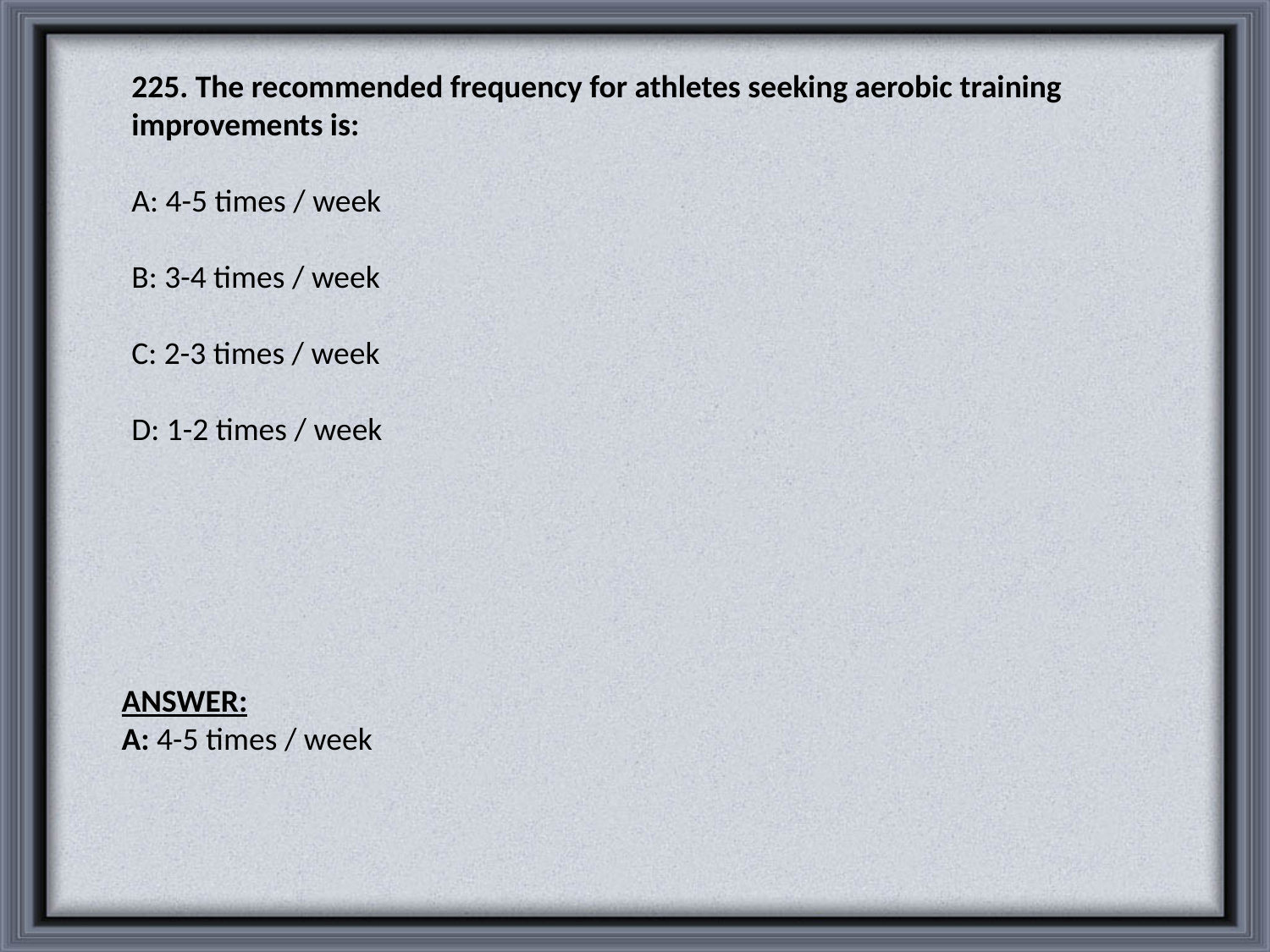

225. The recommended frequency for athletes seeking aerobic training improvements is:

A: 4-5 times / week

B: 3-4 times / week

C: 2-3 times / week

D: 1-2 times / week

ANSWER:
A: 4-5 times / week